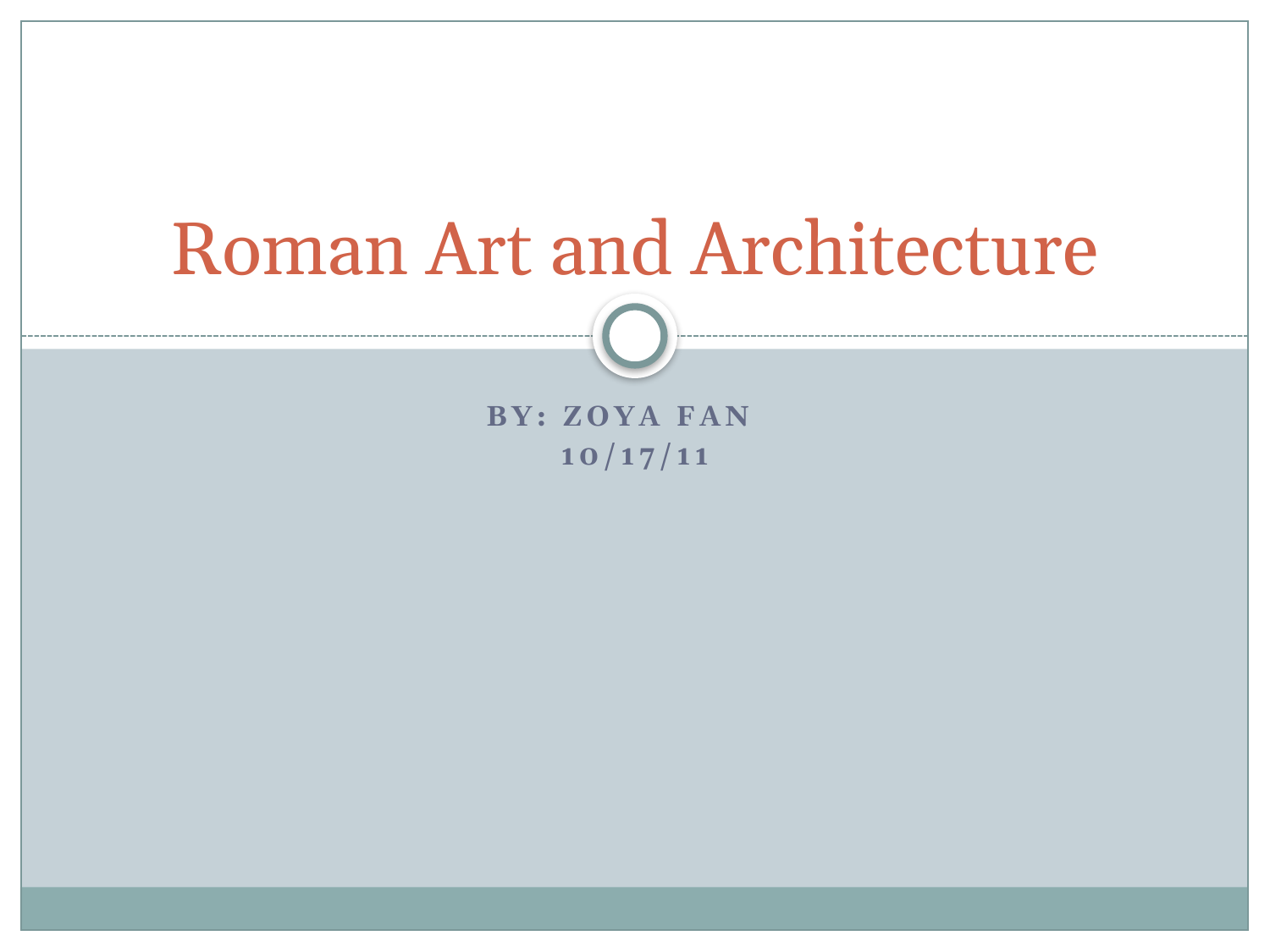

# Roman Art and Architecture
By: Zoya Fan
10/17/11